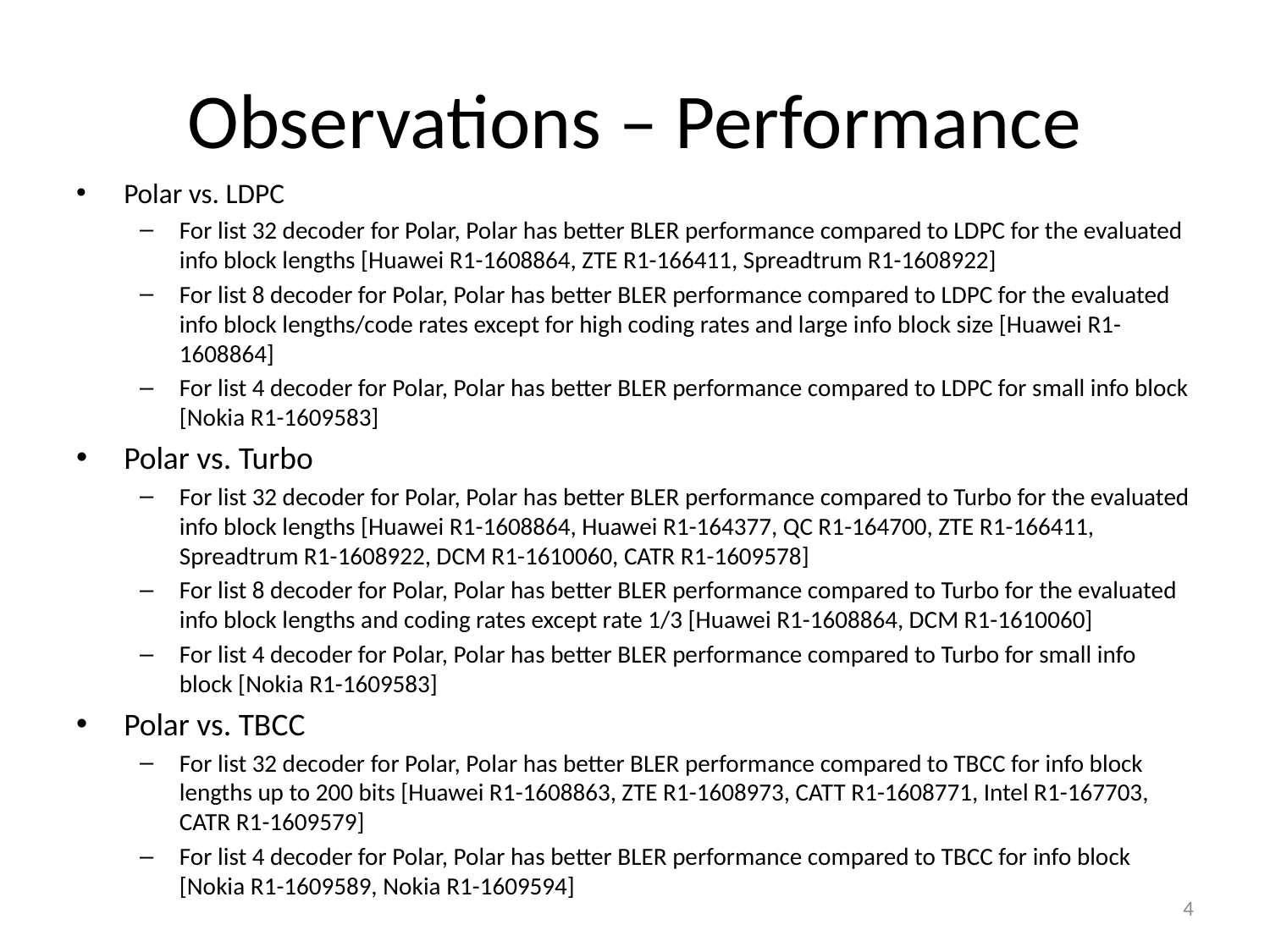

# Observations – Performance
Polar vs. LDPC
For list 32 decoder for Polar, Polar has better BLER performance compared to LDPC for the evaluated info block lengths [Huawei R1-1608864, ZTE R1-166411, Spreadtrum R1-1608922]
For list 8 decoder for Polar, Polar has better BLER performance compared to LDPC for the evaluated info block lengths/code rates except for high coding rates and large info block size [Huawei R1-1608864]
For list 4 decoder for Polar, Polar has better BLER performance compared to LDPC for small info block [Nokia R1-1609583]
Polar vs. Turbo
For list 32 decoder for Polar, Polar has better BLER performance compared to Turbo for the evaluated info block lengths [Huawei R1-1608864, Huawei R1-164377, QC R1-164700, ZTE R1-166411, Spreadtrum R1-1608922, DCM R1-1610060, CATR R1-1609578]
For list 8 decoder for Polar, Polar has better BLER performance compared to Turbo for the evaluated info block lengths and coding rates except rate 1/3 [Huawei R1-1608864, DCM R1-1610060]
For list 4 decoder for Polar, Polar has better BLER performance compared to Turbo for small info block [Nokia R1-1609583]
Polar vs. TBCC
For list 32 decoder for Polar, Polar has better BLER performance compared to TBCC for info block lengths up to 200 bits [Huawei R1-1608863, ZTE R1-1608973, CATT R1-1608771, Intel R1-167703, CATR R1-1609579]
For list 4 decoder for Polar, Polar has better BLER performance compared to TBCC for info block [Nokia R1-1609589, Nokia R1-1609594]
4